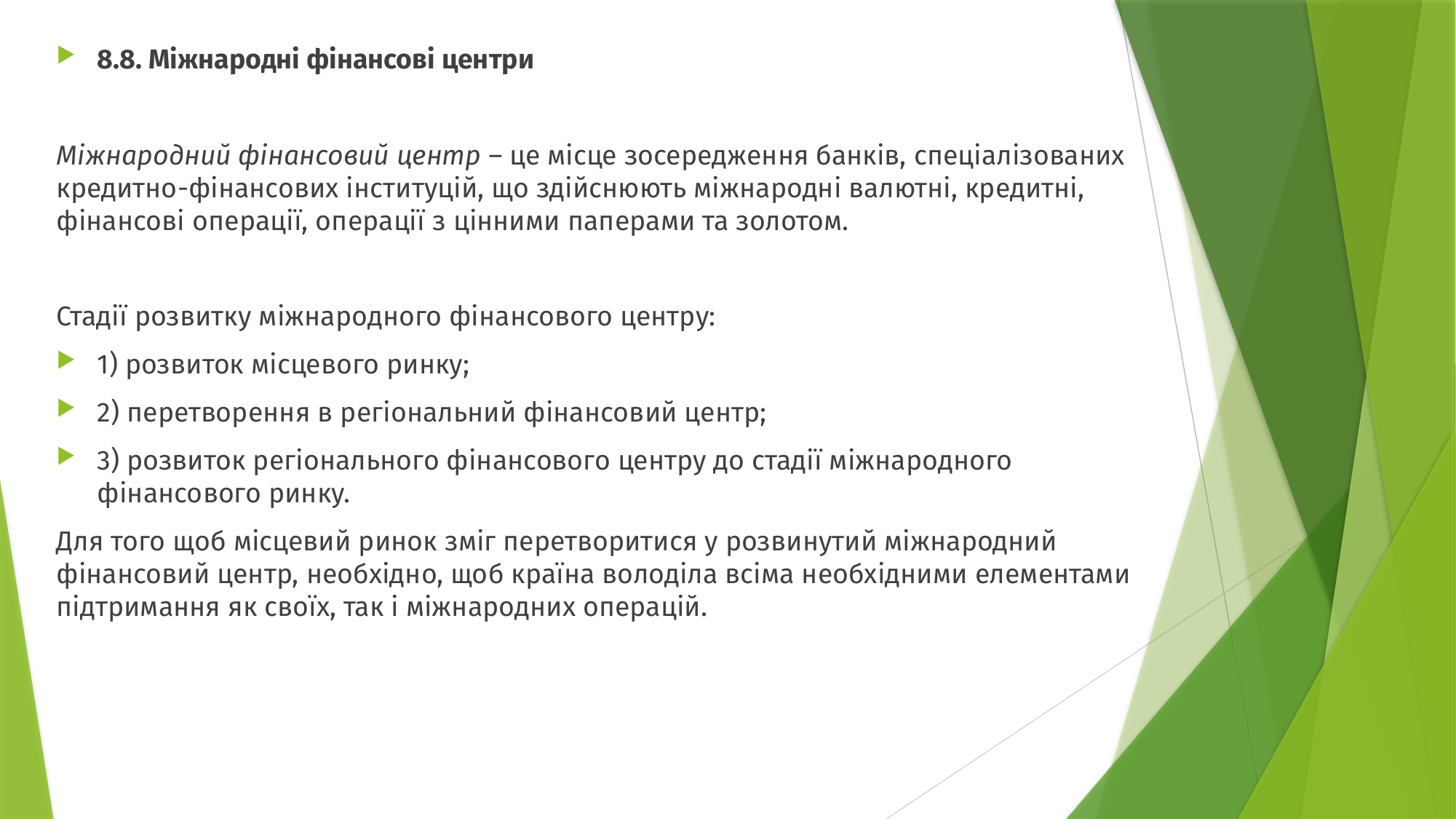

8.8. Міжнародні фінансові центри

Міжнародний фінансовий центр – це місце зосередження банків, спеціалізованих кредитно-фінансових інституцій, що здійснюють міжнародні валютні, кредитні, фінансові операції, операції з цінними паперами та золотом.

Стадії розвитку міжнародного фінансового центру:
1) розвиток місцевого ринку;
2) перетворення в регіональний фінансовий центр;
3) розвиток регіонального фінансового центру до стадії міжнародного фінансового ринку.
Для того щоб місцевий ринок зміг перетворитися у розвинутий міжнародний фінансовий центр, необхідно, щоб країна володіла всіма необхідними елементами підтримання як своїх, так і міжнародних операцій.